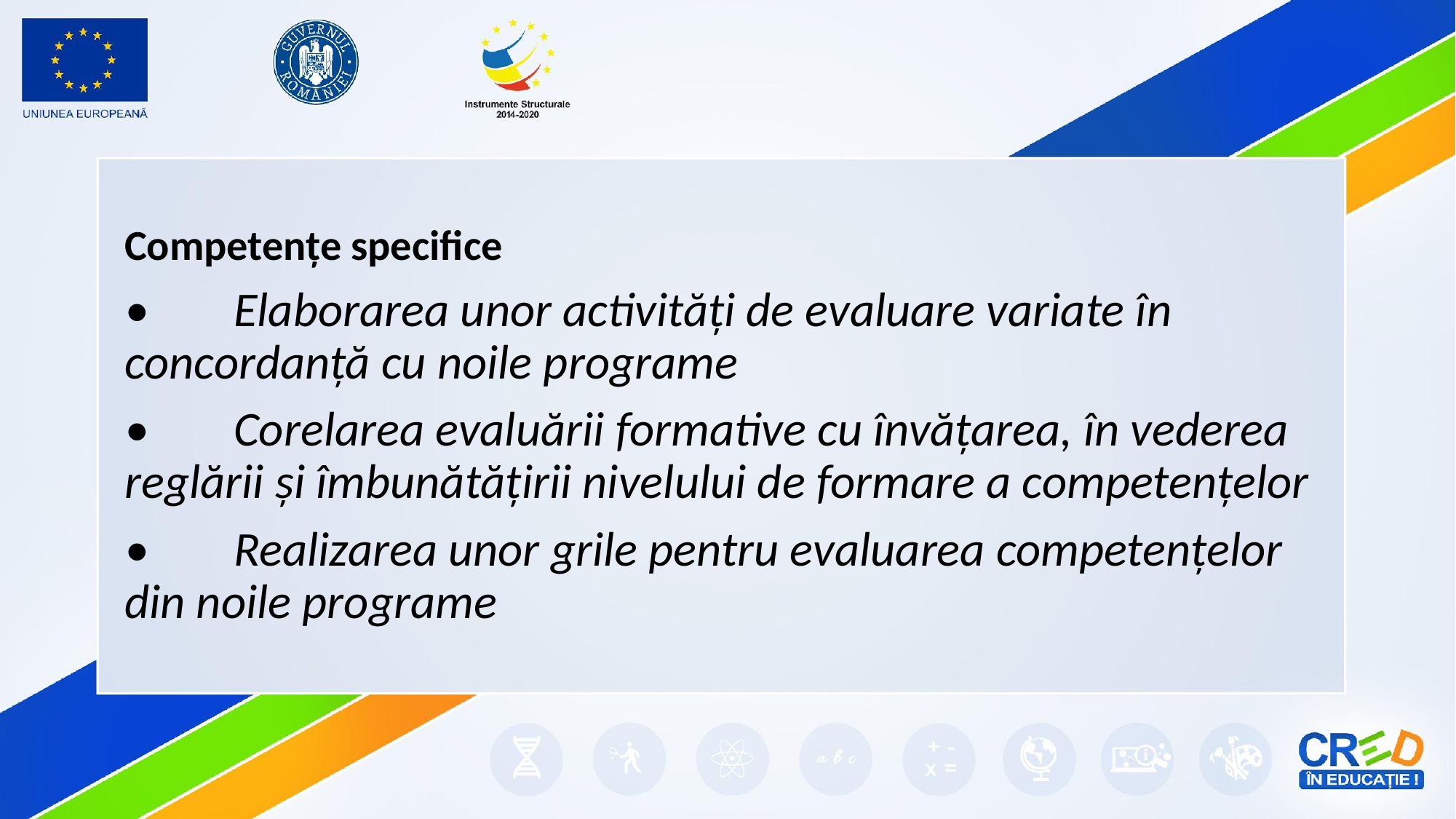

#
Competențe specifice
•	Elaborarea unor activități de evaluare variate în concordanță cu noile programe
•	Corelarea evaluării formative cu învățarea, în vederea reglării și îmbunătățirii nivelului de formare a competențelor
•	Realizarea unor grile pentru evaluarea competențelor din noile programe